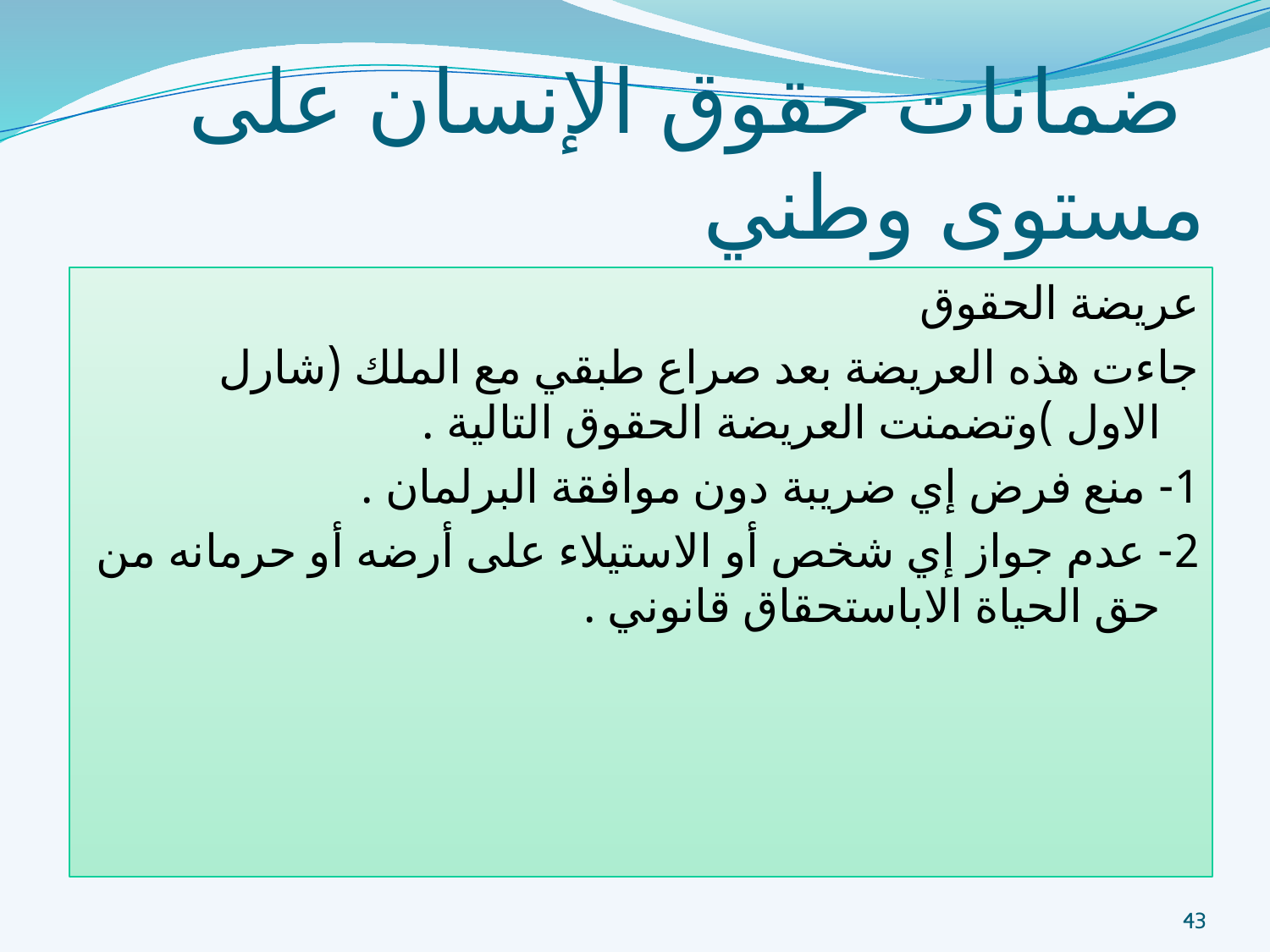

# ضمانات حقوق الإنسان على مستوى وطني
عريضة الحقوق
جاءت هذه العريضة بعد صراع طبقي مع الملك (شارل الاول )وتضمنت العريضة الحقوق التالية .
1- منع فرض إي ضريبة دون موافقة البرلمان .
2- عدم جواز إي شخص أو الاستيلاء على أرضه أو حرمانه من حق الحياة الاباستحقاق قانوني .

43